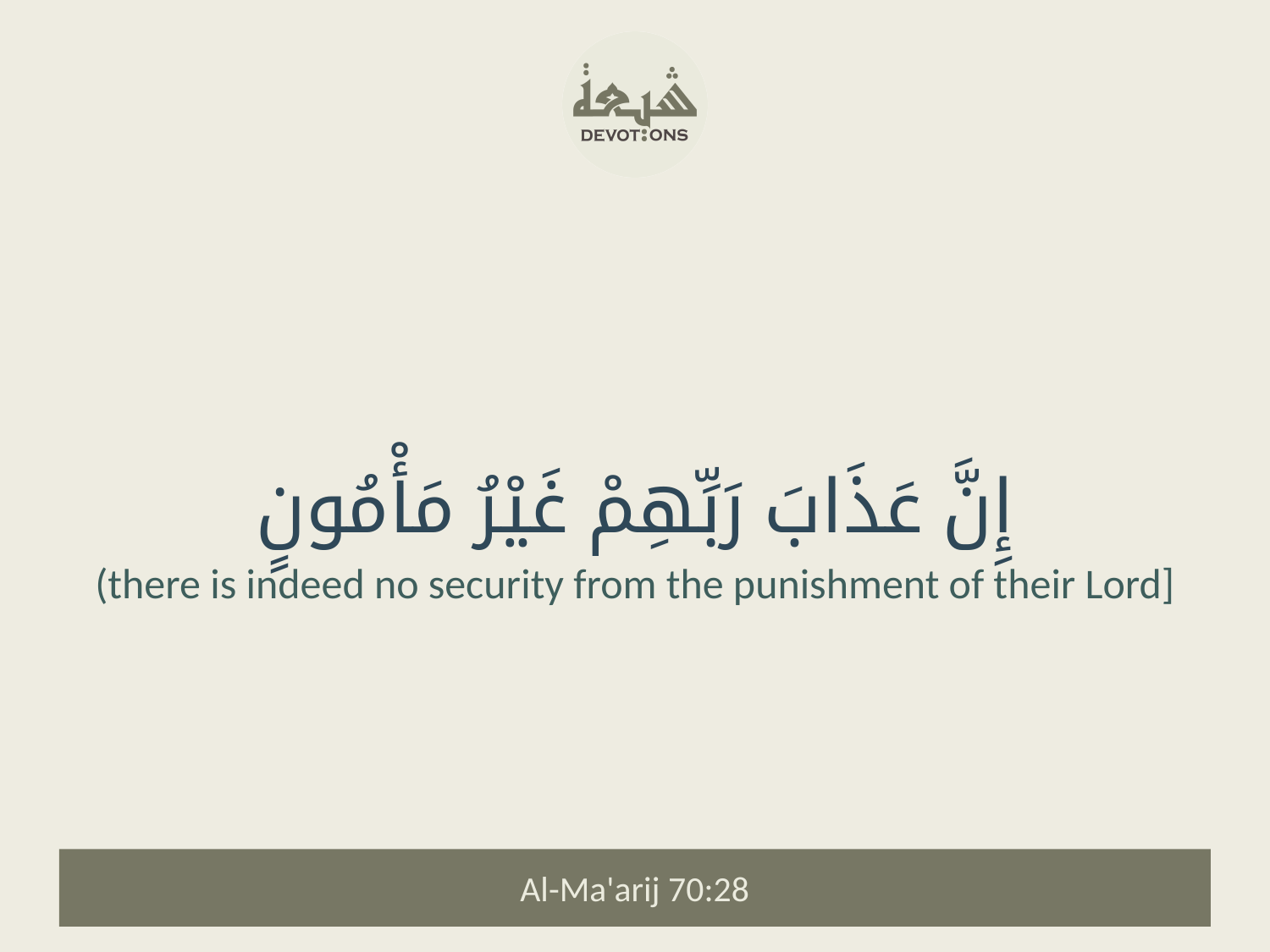

إِنَّ عَذَابَ رَبِّهِمْ غَيْرُ مَأْمُونٍ
(there is indeed no security from the punishment of their Lord]
Al-Ma'arij 70:28